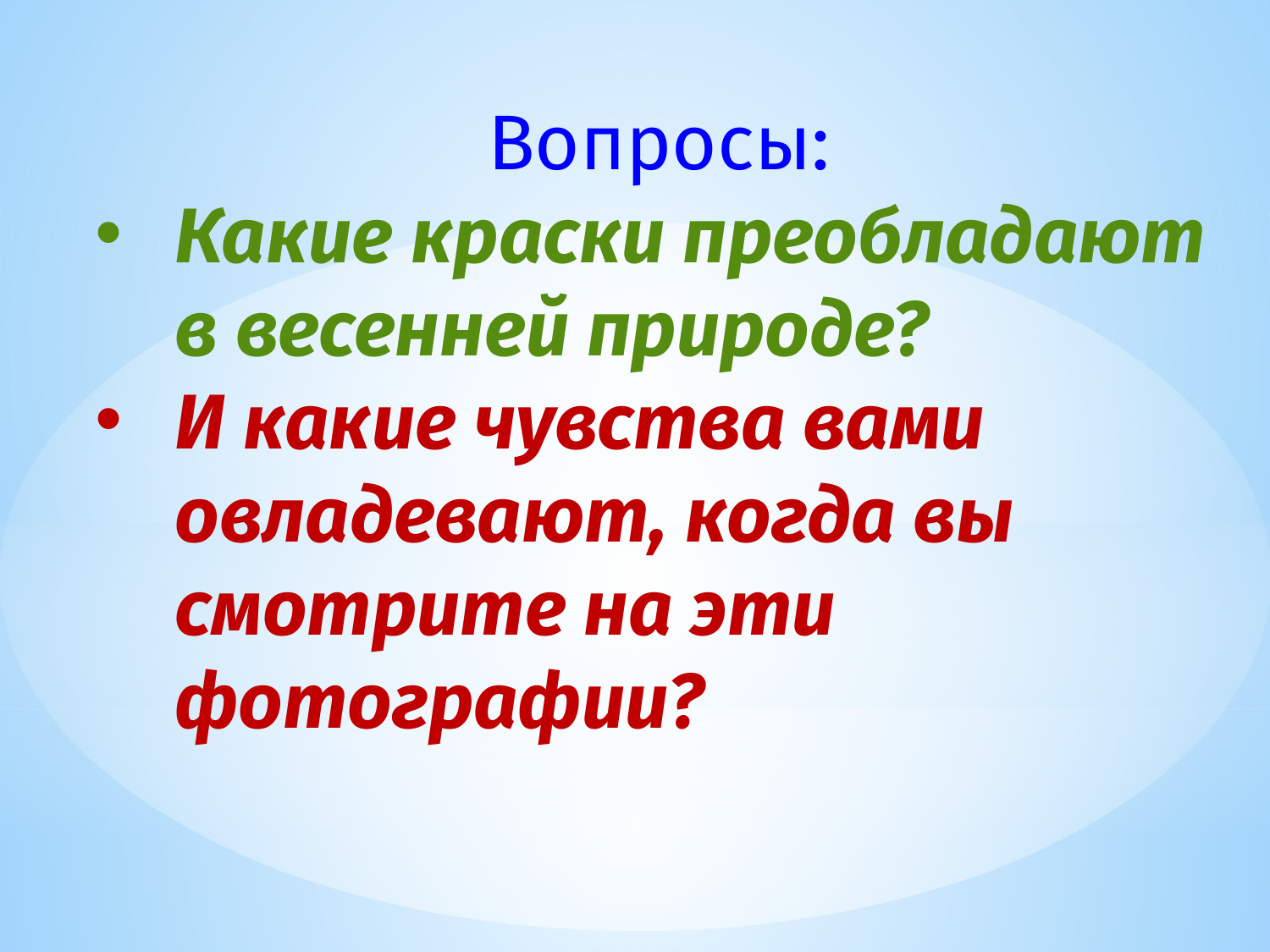

Вопросы:
Какие краски преобладают в весенней природе?
И какие чувства вами овладевают, когда вы смотрите на эти фотографии?